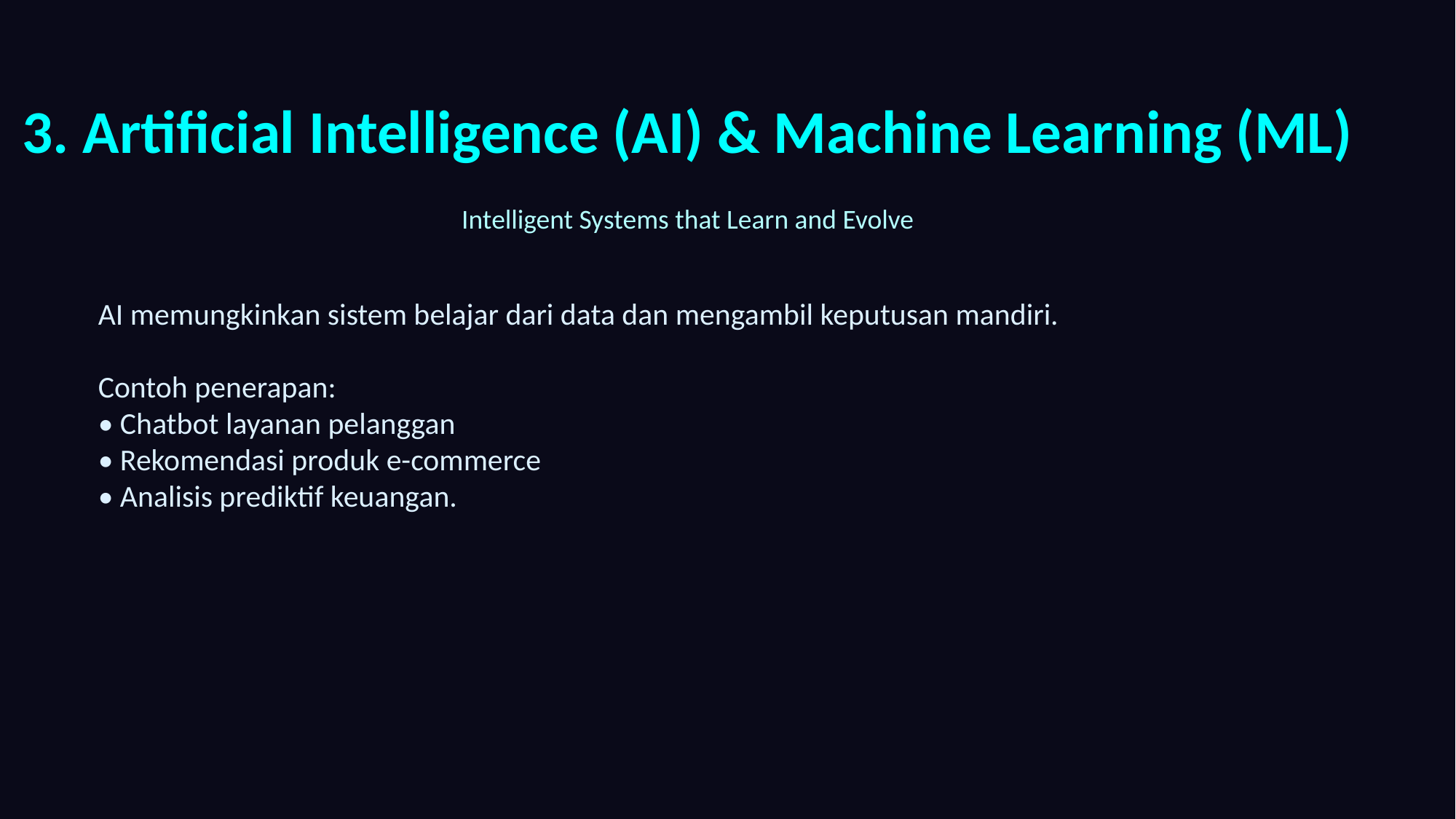

3. Artificial Intelligence (AI) & Machine Learning (ML)

Intelligent Systems that Learn and Evolve

AI memungkinkan sistem belajar dari data dan mengambil keputusan mandiri.
Contoh penerapan:
• Chatbot layanan pelanggan
• Rekomendasi produk e-commerce
• Analisis prediktif keuangan.